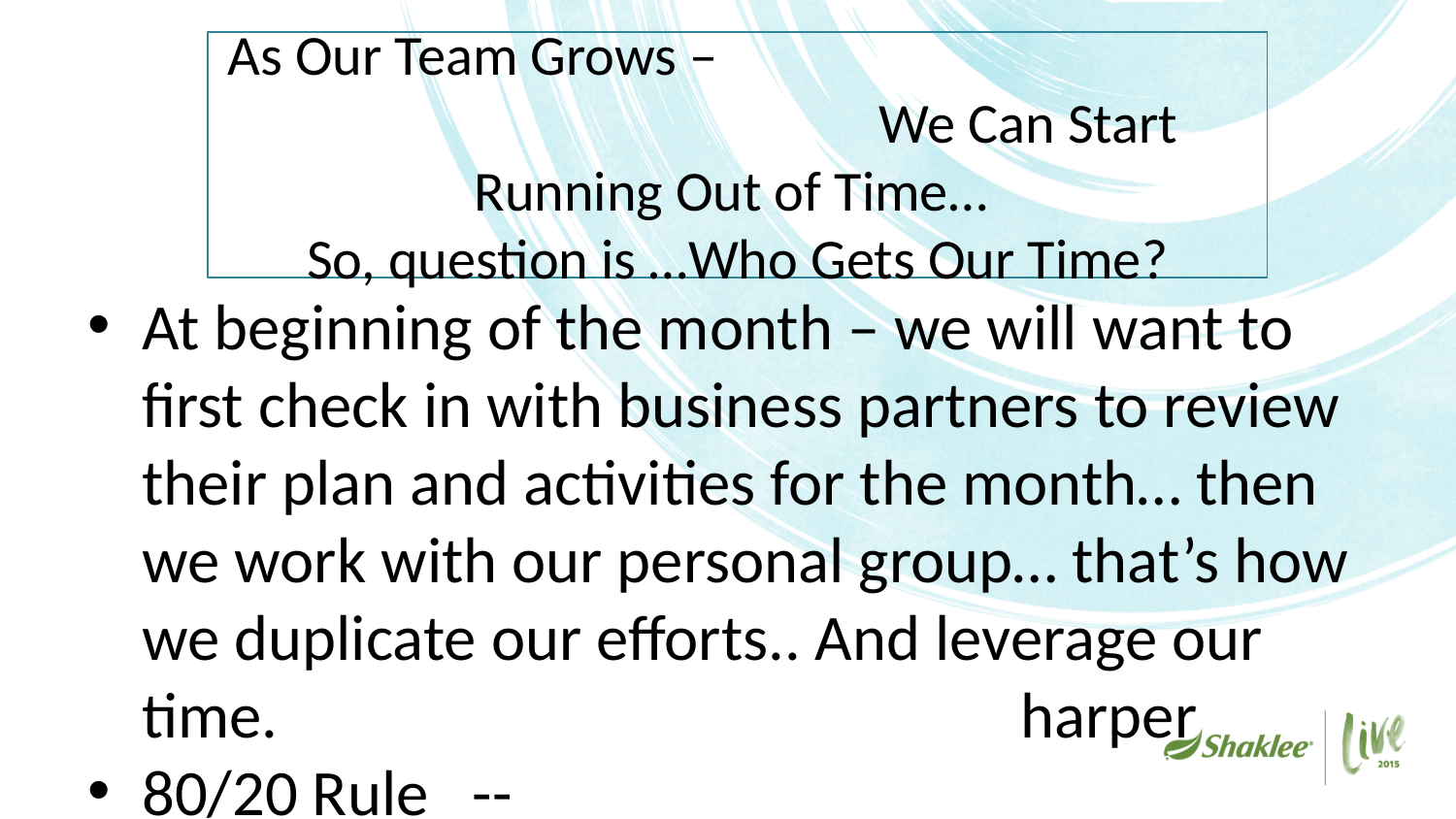

# As Our Team Grows –						       		We Can Start Running Out of Time… So, question is …Who Gets Our Time?
At beginning of the month – we will want to first check in with business partners to review their plan and activities for the month… then we work with our personal group… that’s how we duplicate our efforts.. And leverage our time.                                                   harper
80/20 Rule   --
	-- 20% of our leaders ….. Will produce 80% of our OV.
	-- 20 % of our customers will produce 80% of our  PGV.
	-- therefore, we give 80% of our time to the 20%-ers